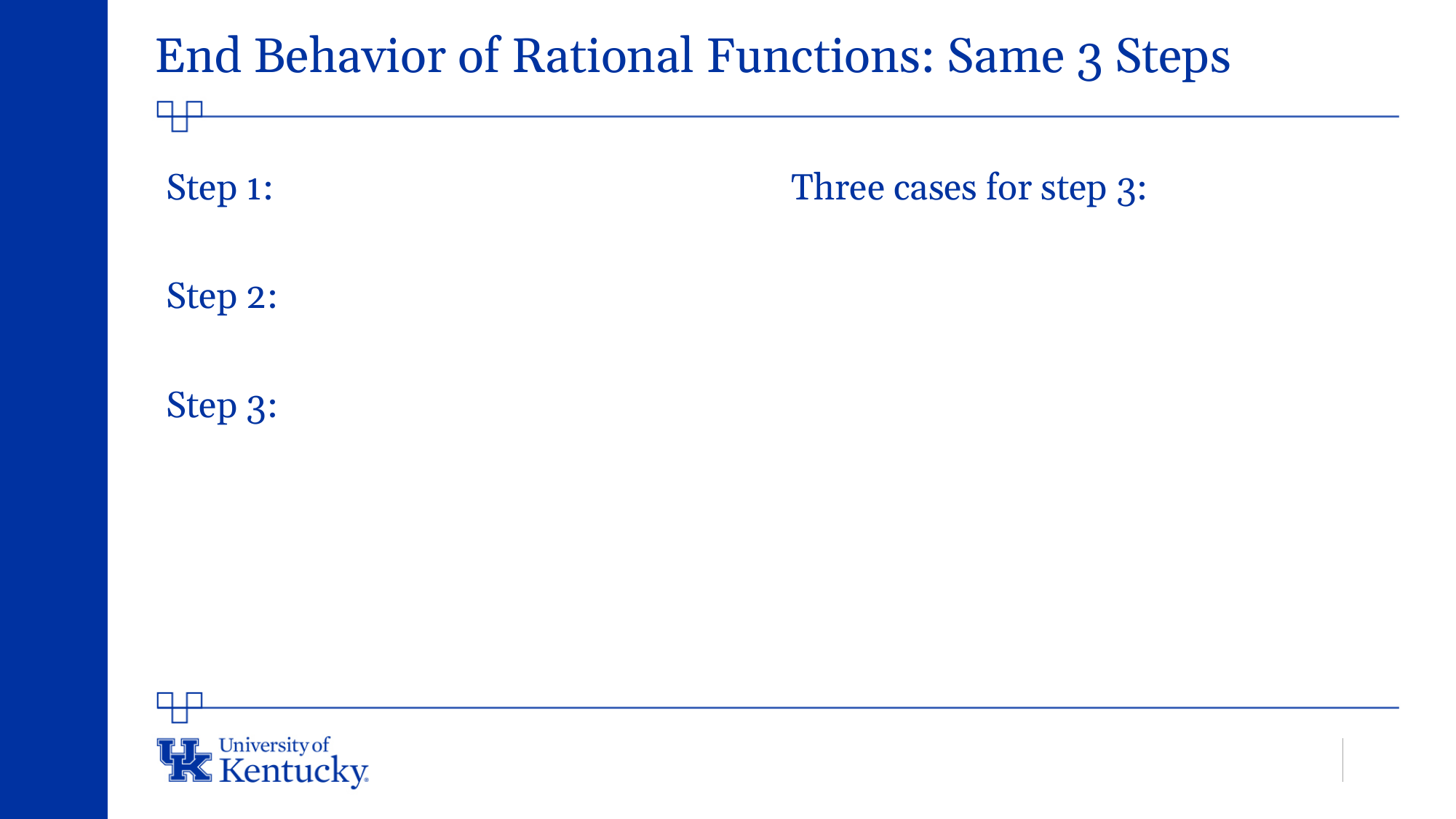

# End Behavior of Rational Functions: Same 3 Steps
Three cases for step 3:

Step 1:

Step 2:

Step 3: